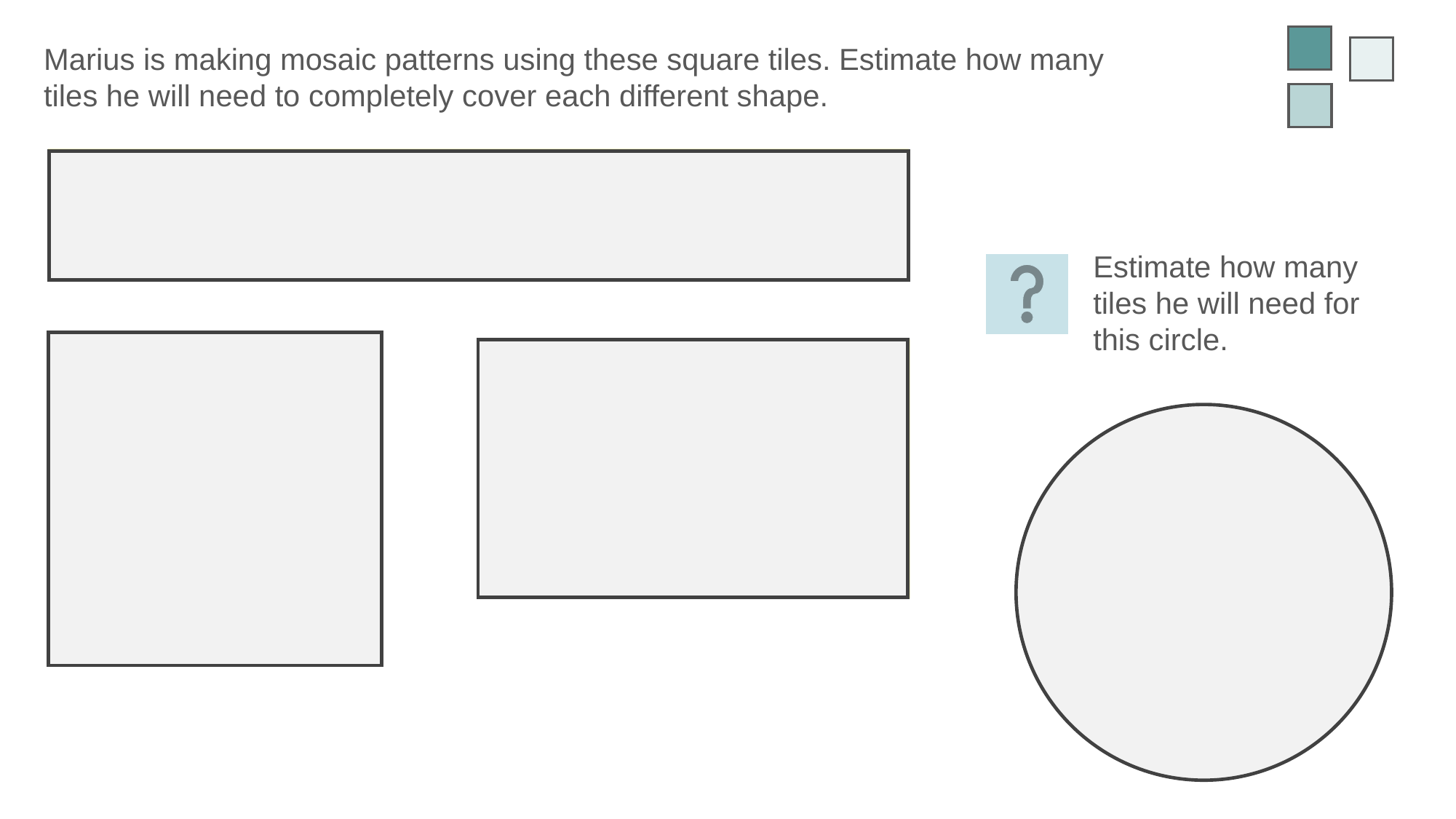

Marius is making mosaic patterns using these square tiles. Estimate how many tiles he will need to completely cover each different shape.

|  |  |  |  |  |  |  |  |  |  |  |  |  |  |  |  |  |  |  |  |
| --- | --- | --- | --- | --- | --- | --- | --- | --- | --- | --- | --- | --- | --- | --- | --- | --- | --- | --- | --- |
|  |  |  |  |  |  |  |  |  |  |  |  |  |  |  |  |  |  |  |  |
|  |  |  |  |  |  |  |  |  |  |  |  |  |  |  |  |  |  |  |  |

Estimate how many tiles he will need for this circle.

|  |  |  |  |  |  |  |  |
| --- | --- | --- | --- | --- | --- | --- | --- |
|  |  |  |  |  |  |  |  |
|  |  |  |  |  |  |  |  |
|  |  |  |  |  |  |  |  |
|  |  |  |  |  |  |  |  |
|  |  |  |  |  |  |  |  |
|  |  |  |  |  |  |  |  |
|  |  |  |  |  |  |  |  |

|  |  |  |  |  |  |  |  |  |  |
| --- | --- | --- | --- | --- | --- | --- | --- | --- | --- |
|  |  |  |  |  |  |  |  |  |  |
|  |  |  |  |  |  |  |  |  |  |
|  |  |  |  |  |  |  |  |  |  |
|  |  |  |  |  |  |  |  |  |  |
|  |  |  |  |  |  |  |  |  |  |

|  |  |  |  |  |  |  |  |  |
| --- | --- | --- | --- | --- | --- | --- | --- | --- |
|  |  |  |  |  |  |  |  |  |
|  |  |  |  |  |  |  |  |  |
|  |  |  |  |  |  |  |  |  |
|  |  |  |  |  |  |  |  |  |
|  |  |  |  |  |  |  |  |  |
|  |  |  |  |  |  |  |  |  |
|  |  |  |  |  |  |  |  |  |
|  |  |  |  |  |  |  |  |  |